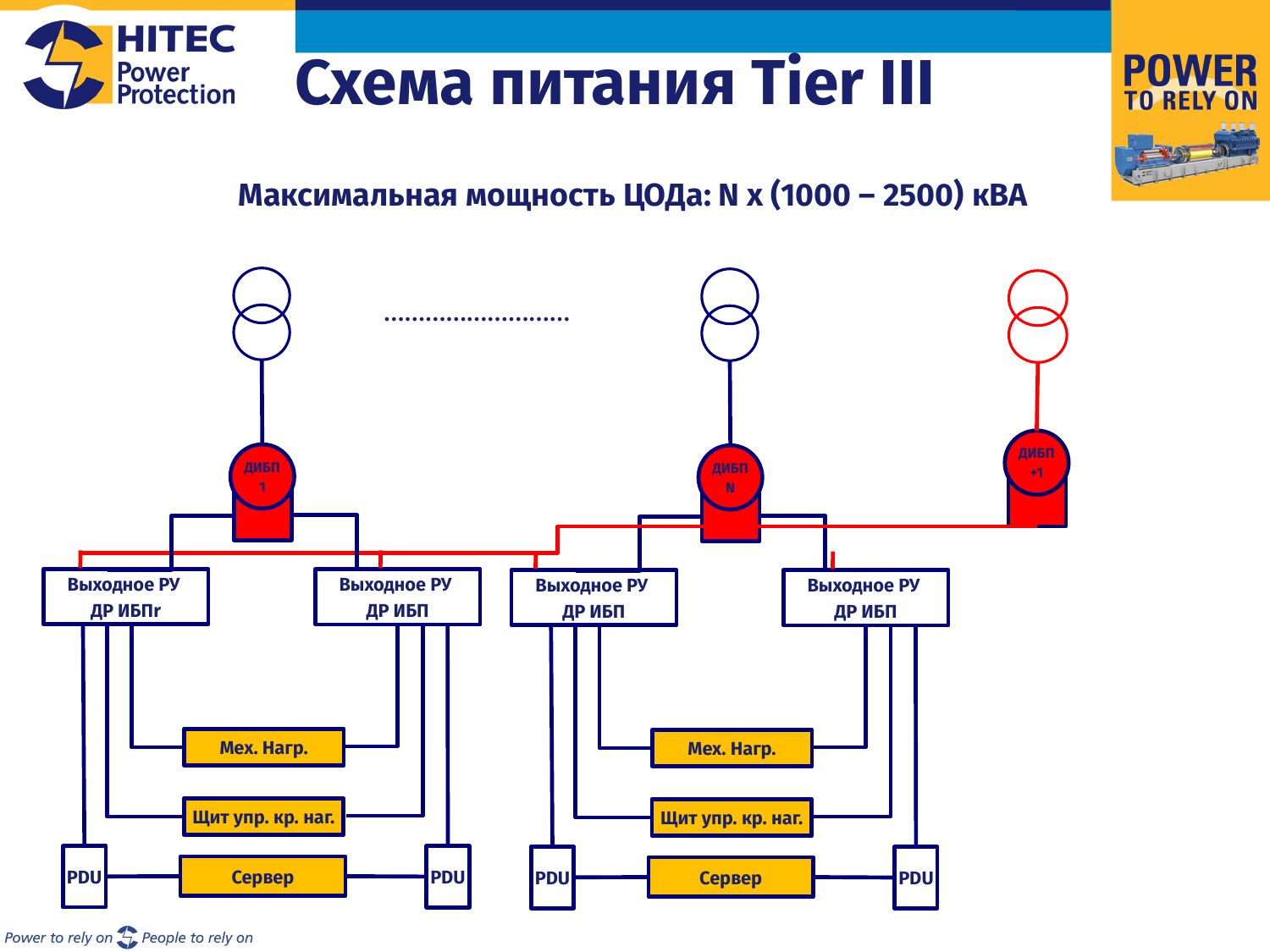

# Схема питания Tier III
Максимальная мощность ЦОДа: N x (1000 – 2500) кВА

ДИБП
1

Выходное РУ
ДР ИБПr
Выходное РУ
ДР ИБП
Мех. Нагр.
Щит упр. кр. наг.
PDU
PDU
Сервер

ДИБП
N

Выходное РУ
ДР ИБП
Выходное РУ
ДР ИБП
Мех. Нагр.
Щит упр. кр. наг.
PDU
PDU
Сервер

………………………
ДИБП
+1